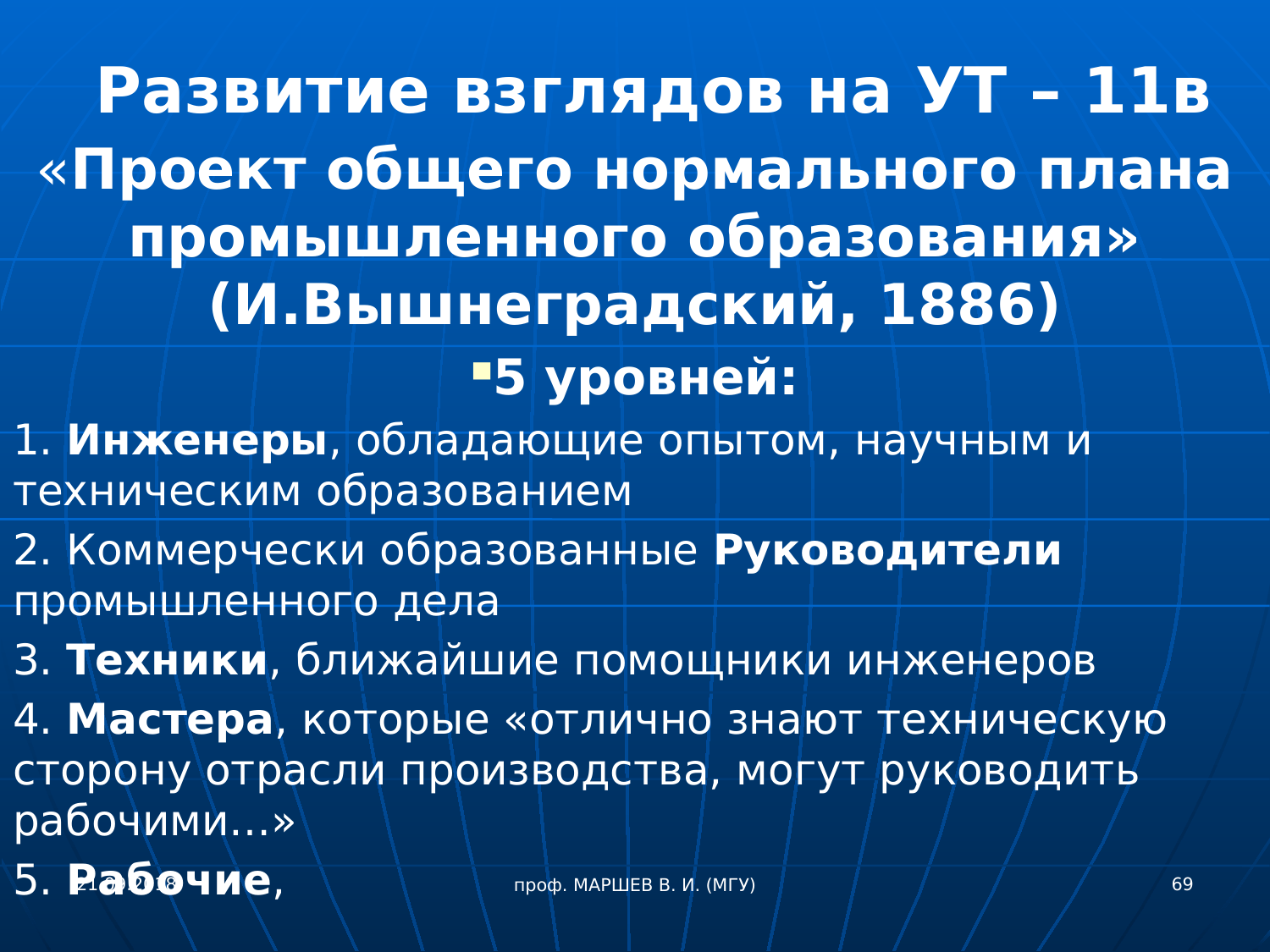

# Развитие взглядов на УТ – 11в
«Проект общего нормального плана промышленного образования» (И.Вышнеградский, 1886)
5 уровней:
1. Инженеры, обладающие опытом, научным и техническим образованием
2. Коммерчески образованные Руководители промышленного дела
3. Техники, ближайшие помощники инженеров
4. Мастера, которые «отлично знают техническую сторону отрасли производства, могут руководить рабочими…»
5. Рабочие,

а

21.09.2018
69
проф. МАРШЕВ В. И. (МГУ)